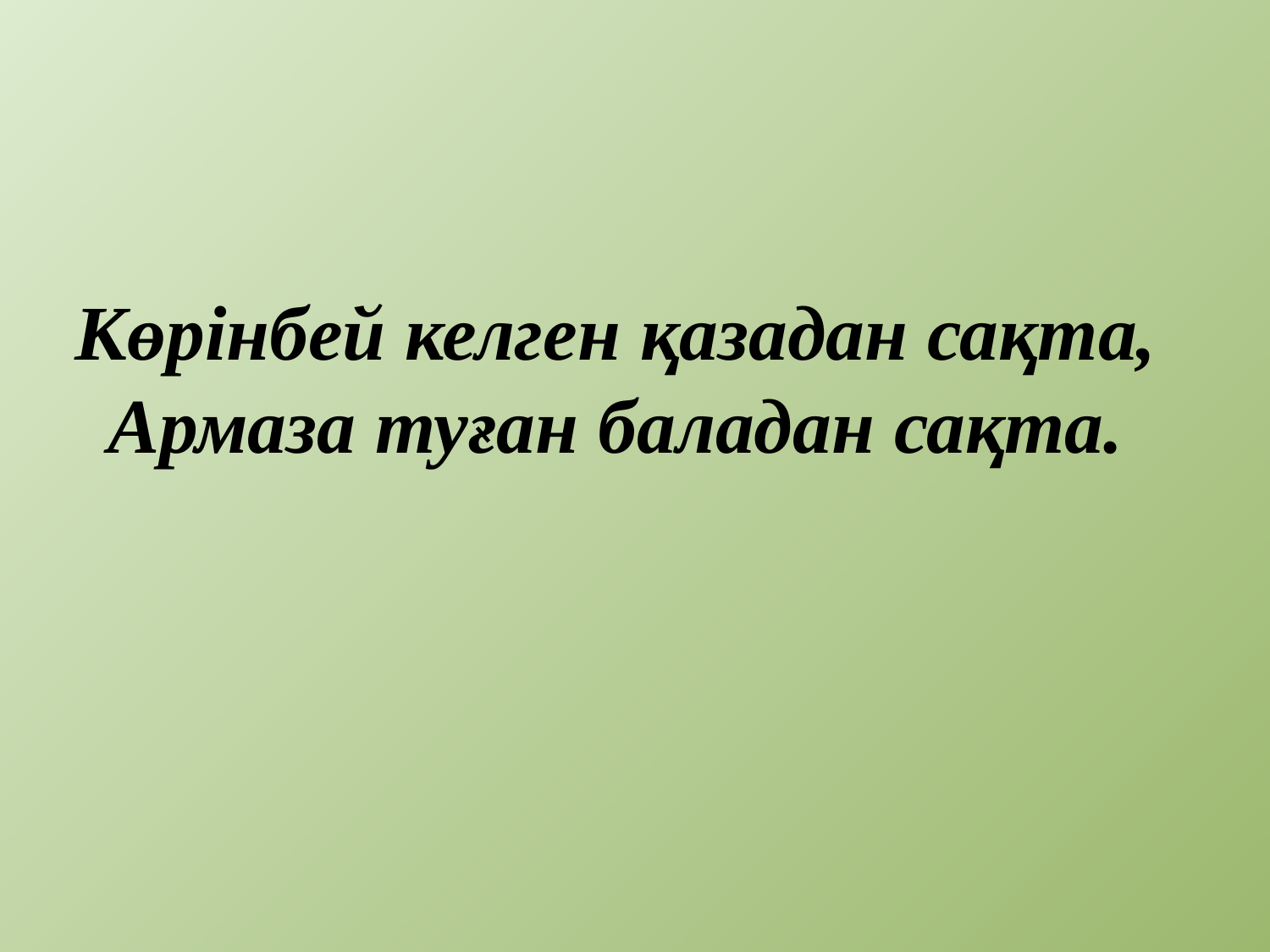

# Көрінбей келген қазадан сақта, Армаза туған баладан сақта.